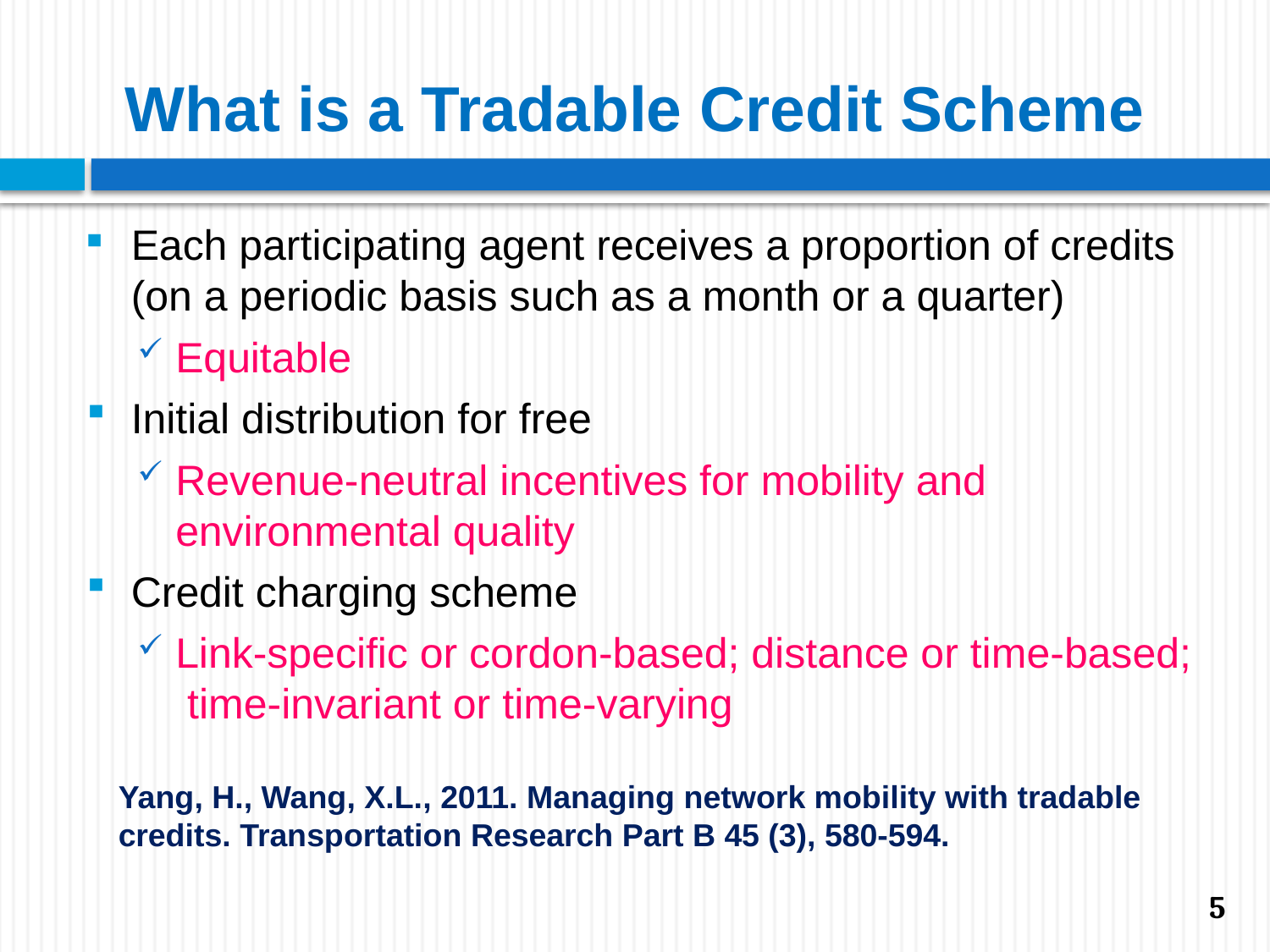

# What is a Tradable Credit Scheme
Each participating agent receives a proportion of credits (on a periodic basis such as a month or a quarter)
Equitable
Initial distribution for free
Revenue-neutral incentives for mobility and environmental quality
Credit charging scheme
Link-specific or cordon-based; distance or time-based;  time-invariant or time-varying
Yang, H., Wang, X.L., 2011. Managing network mobility with tradable credits. Transportation Research Part B 45 (3), 580-594.

5